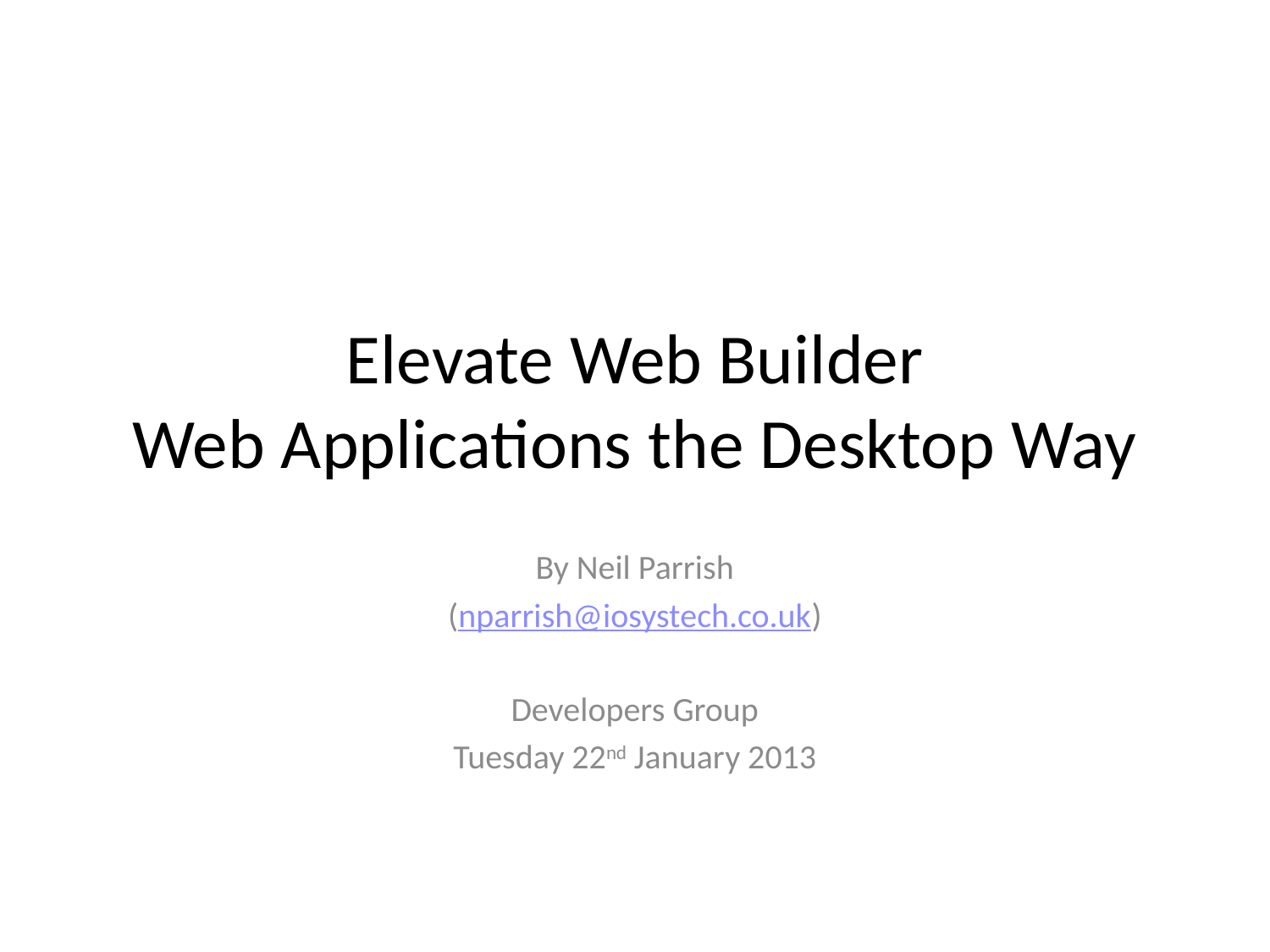

# Elevate Web Builder Web Applications the Desktop Way
By Neil Parrish
(nparrish@iosystech.co.uk)

Developers Group
Tuesday 22nd January 2013